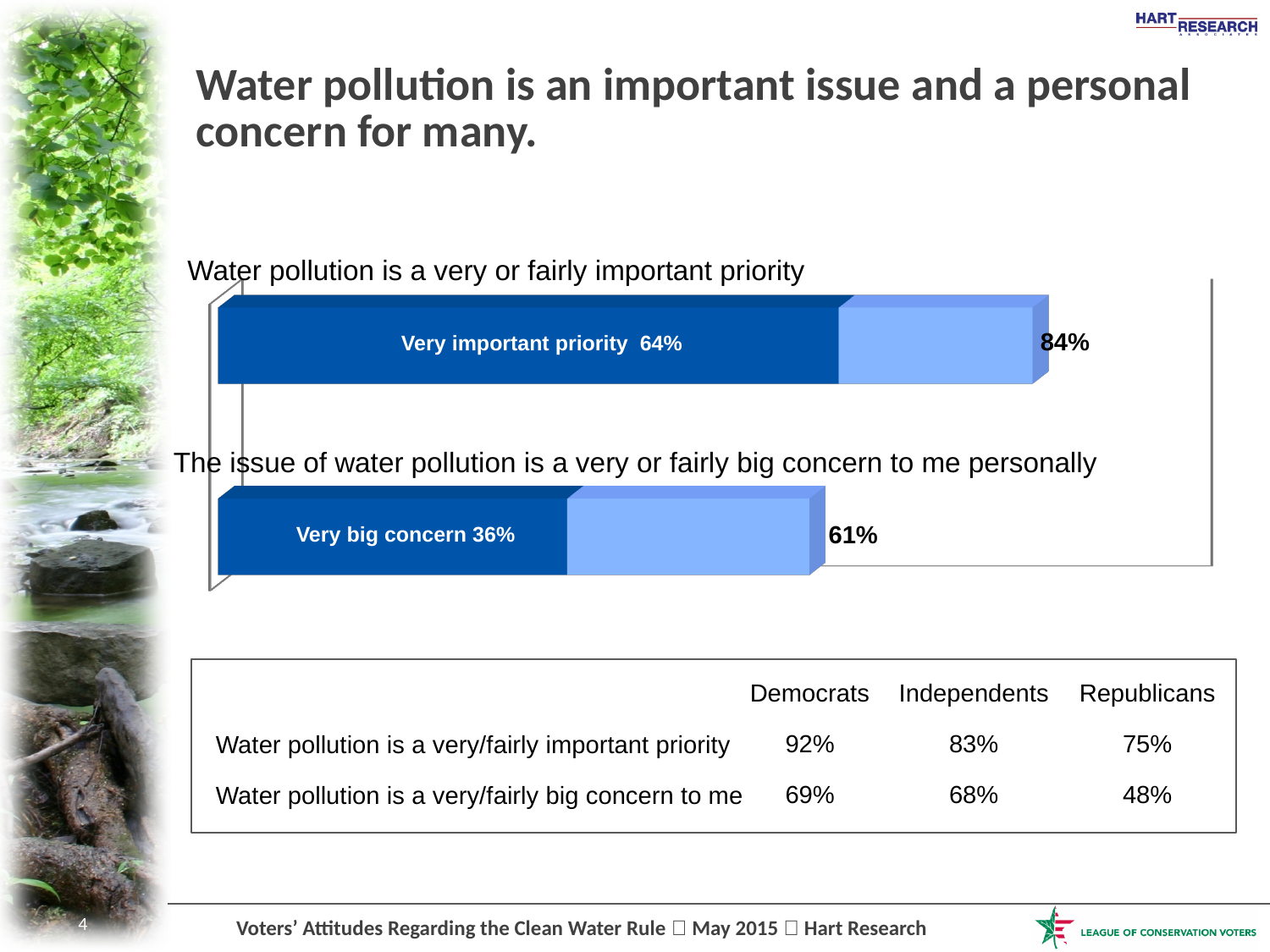

# Water pollution is an important issue and a personal concern for many.
Water pollution is a very or fairly important priority

[unsupported chart]

84%
Very important priority  64%
The issue of water pollution is a very or fairly big concern to me personally
61%
Very big concern 36%

Democrats
92%
69%
Independents
83%
68%
Republicans
75%
48%
Water pollution is a very/fairly important priority
Water pollution is a very/fairly big concern to me
4